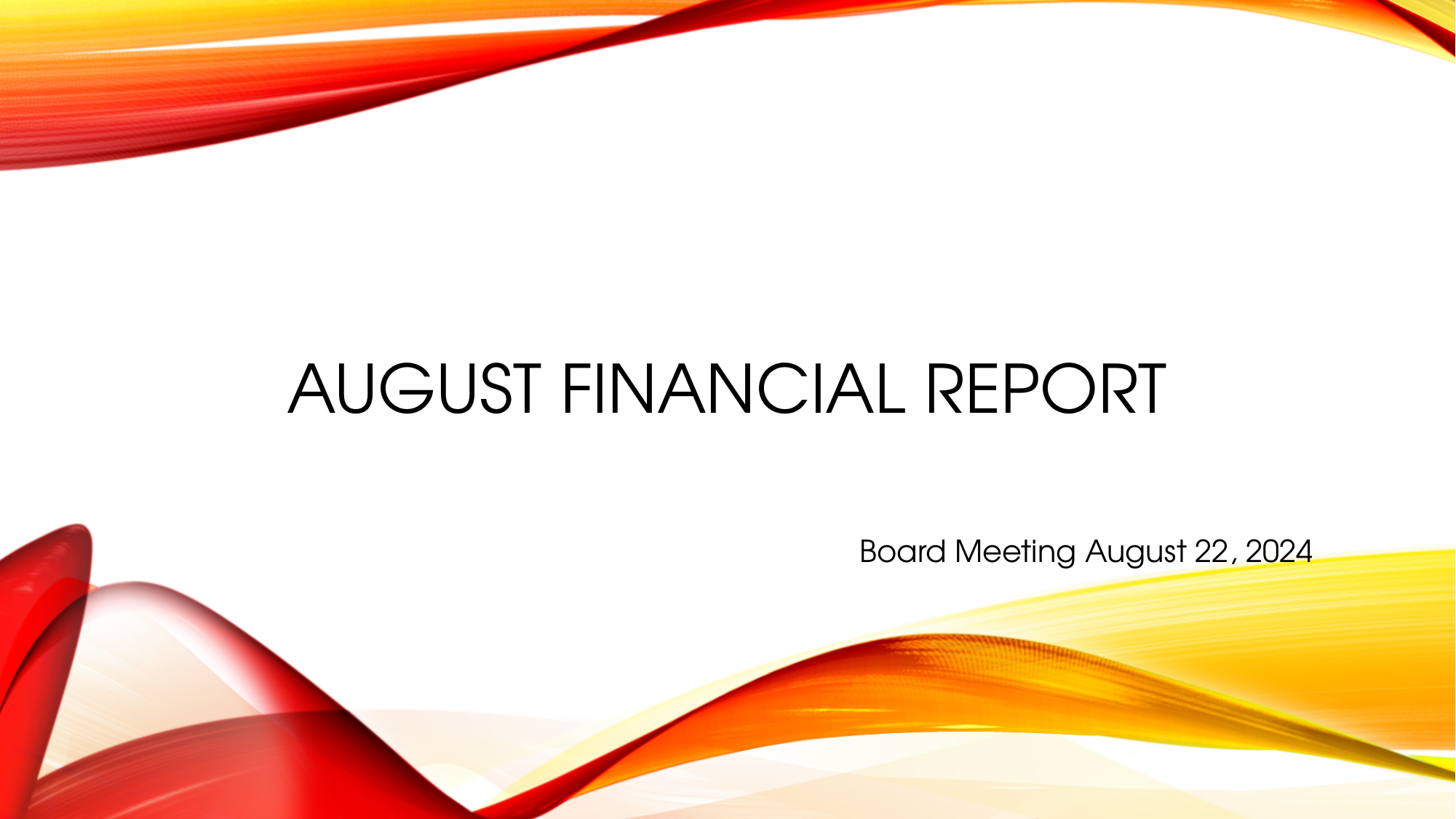

# AUGUST FINANCIAL REPORT
Board Meeting August 22, 2024